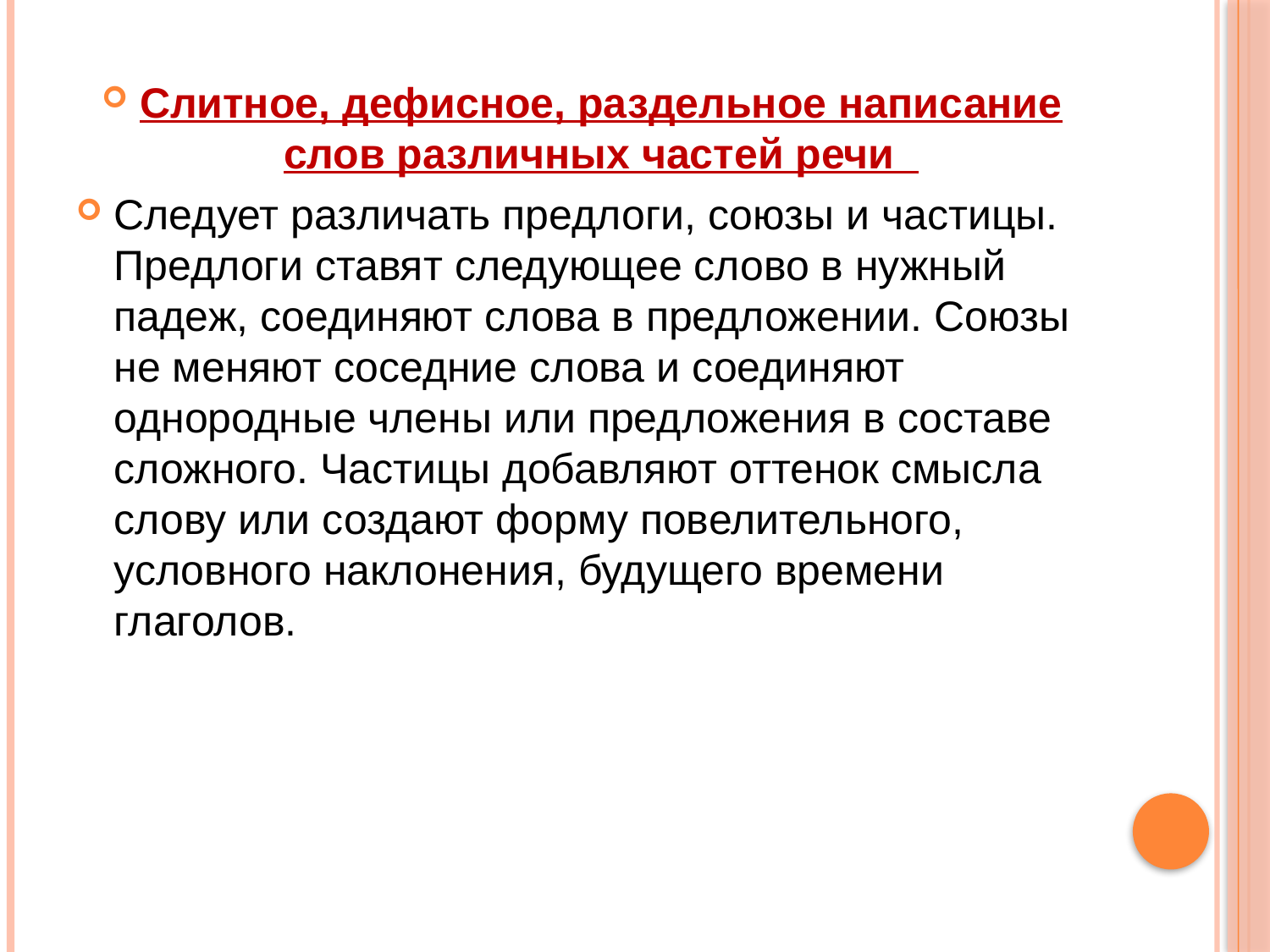

Слитное, дефисное, раздельное написание слов различных частей речи
Следует различать предлоги, союзы и частицы. Предлоги ставят следующее слово в нужный падеж, соединяют слова в предложении. Союзы не меняют соседние слова и соединяют однородные члены или предложения в составе сложного. Частицы добавляют оттенок смысла слову или создают форму повелительного, условного наклонения, будущего времени глаголов.